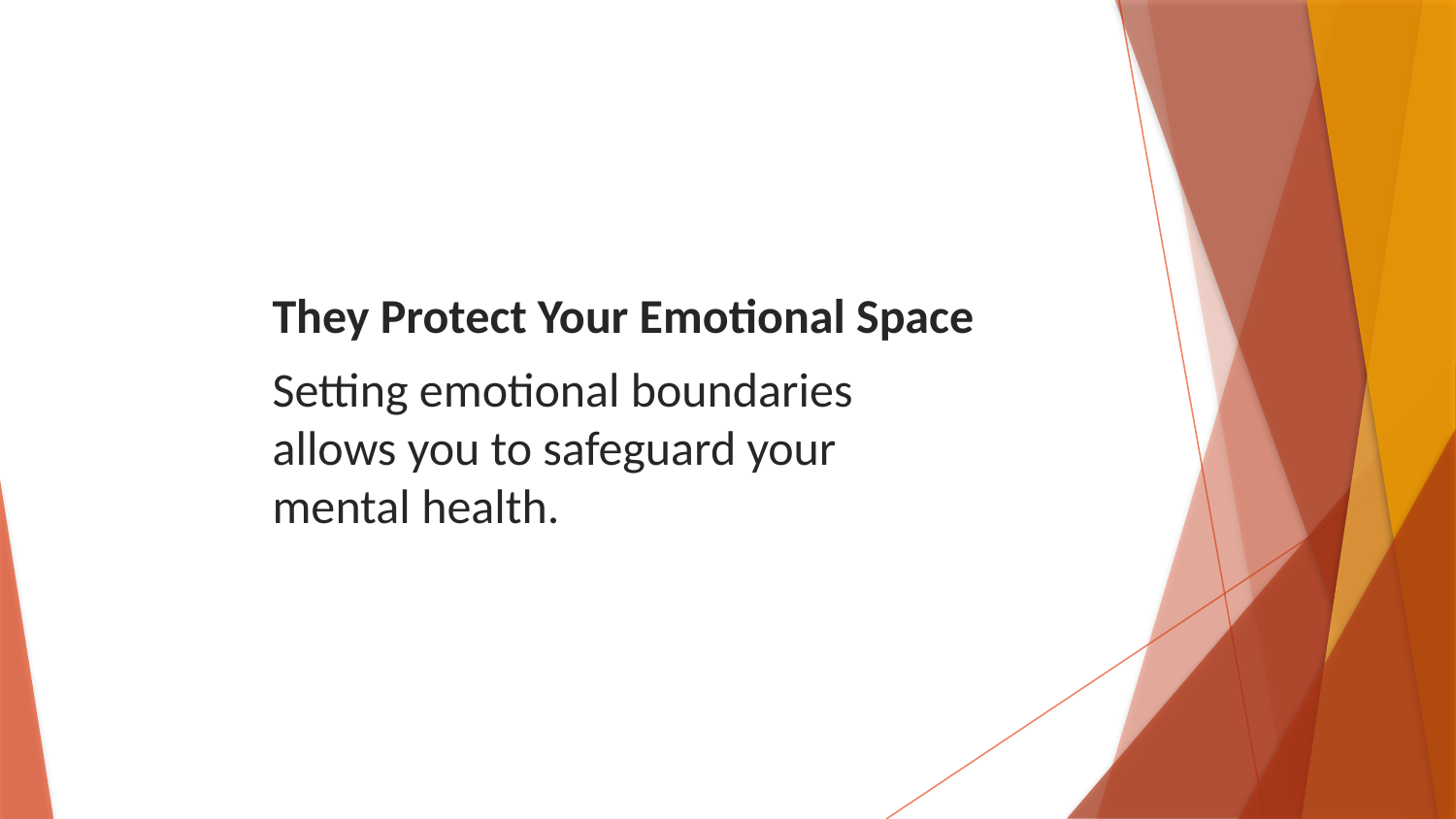

They Protect Your Emotional Space
Setting emotional boundaries allows you to safeguard your mental health.